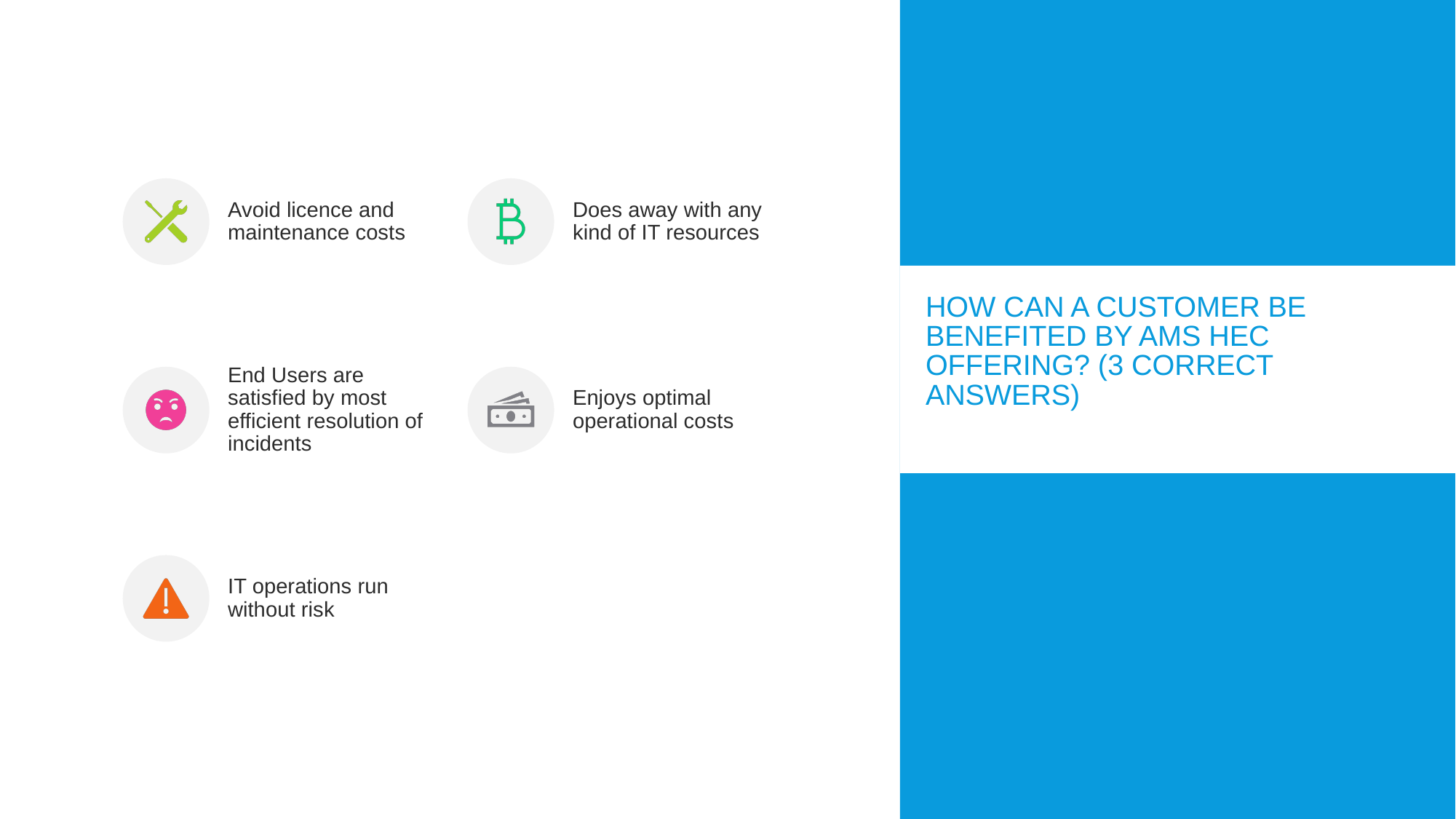

Avoid licence and maintenance costs
Does away with any kind of IT resources
End Users are satisfied by most efficient resolution of incidents
Enjoys optimal operational costs
IT operations run without risk

# How can a customer be benefited by AMS HEC offering? (3 correct answers)